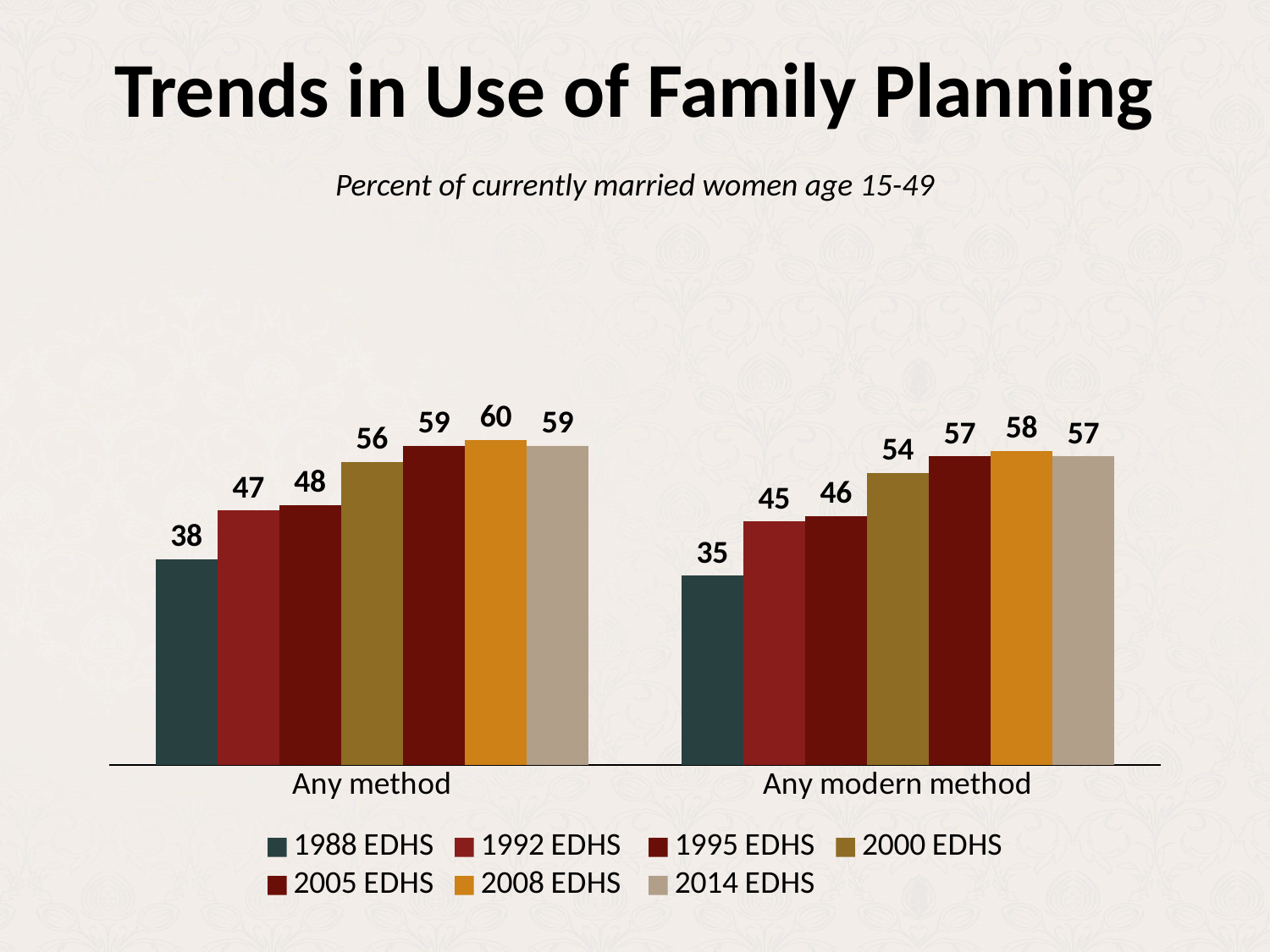

# Trends in Use of Family Planning
Percent of currently married women age 15-49

### Chart

| Category | 1988 EDHS | 1992 EDHS | 1995 EDHS | 2000 EDHS | 2005 EDHS | 2008 EDHS  | 2014 EDHS |
|---|---|---|---|---|---|---|---|
| Any method | 38.0 | 47.0 | 48.0 | 56.0 | 59.0 | 60.0 | 59.0 |
| Any modern method | 35.0 | 45.0 | 46.0 | 54.0 | 57.0 | 58.0 | 57.0 |